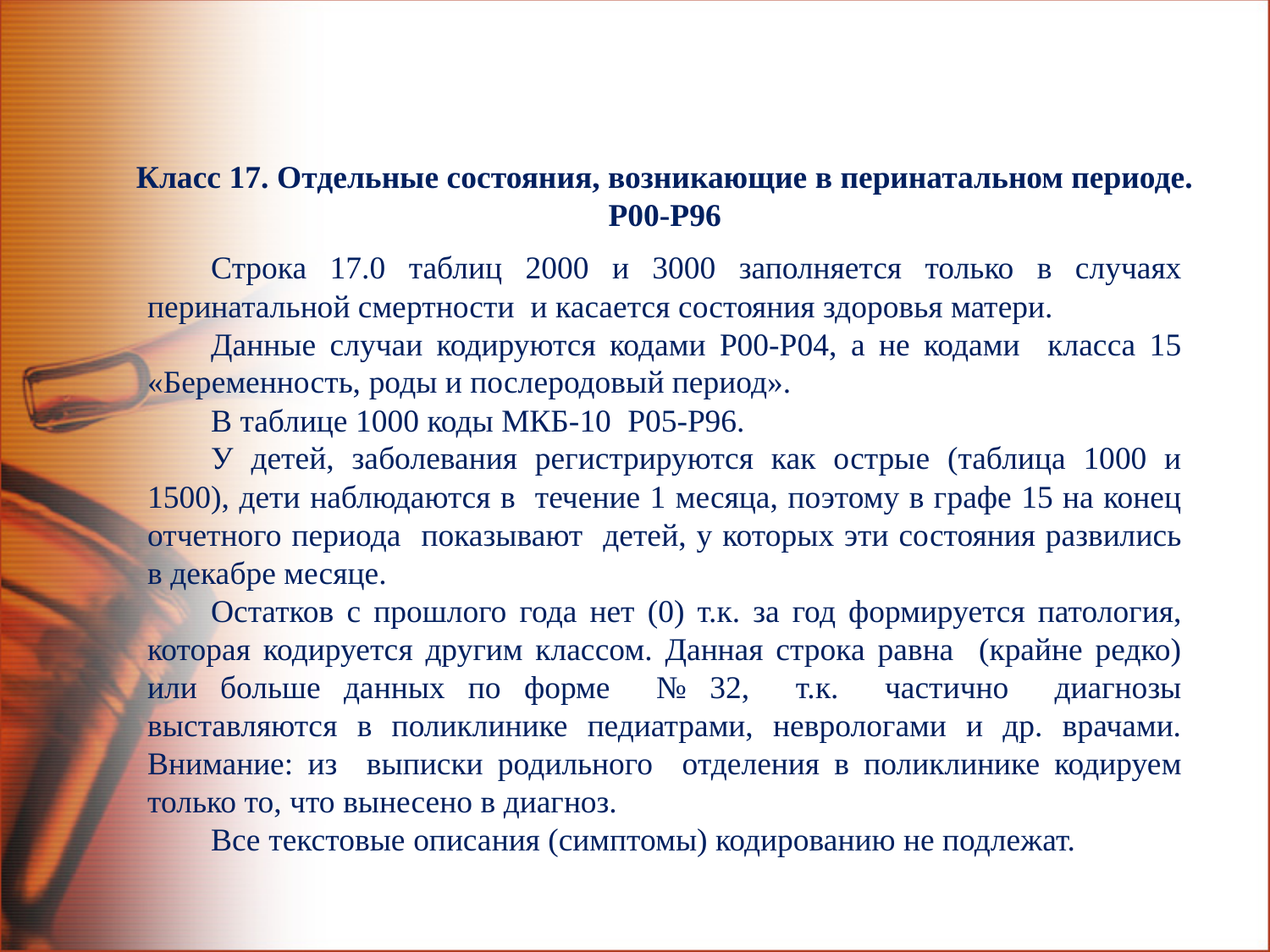

Класс 17. Отдельные состояния, возникающие в перинатальном периоде. Р00-Р96
Строка 17.0 таблиц 2000 и 3000 заполняется только в случаях перинатальной смертности  и касается состояния здоровья матери.
Данные случаи кодируются кодами Р00-Р04, а не кодами  класса 15 «Беременность, роды и послеродовый период».
В таблице 1000 коды МКБ-10  P05-Р96.
У детей, заболевания регистрируются как острые (таблица 1000 и 1500), дети наблюдаются в  течение 1 месяца, поэтому в графе 15 на конец отчетного периода  показывают  детей, у которых эти состояния развились в декабре месяце.
Остатков с прошлого года нет (0) т.к. за год формируется патология, которая кодируется другим классом. Данная строка равна  (крайне редко) или больше данных по форме  № 32,  т.к.  частично  диагнозы выставляются в поликлинике педиатрами, неврологами и др. врачами. Внимание: из  выписки родильного  отделения в поликлинике кодируем только то, что вынесено в диагноз.
Все текстовые описания (симптомы) кодированию не подлежат.